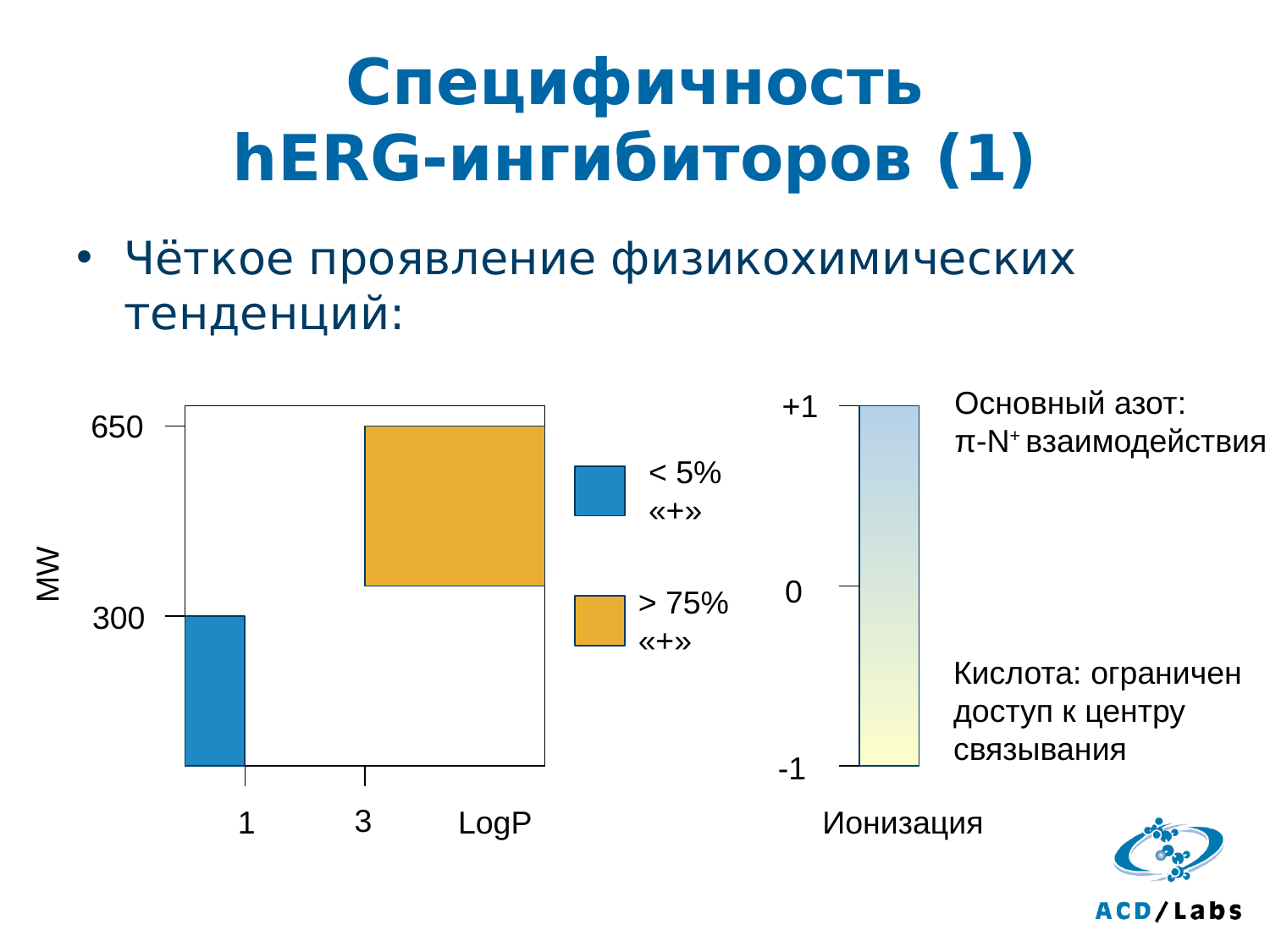

# Специфичность hERG-ингибиторов (1)
Чёткое проявление физикохимических тенденций:

Основный азот:
π-N+ взаимодействия
+1

0
Кислота: ограничен
доступ к центру
связывания
-1
Ионизация
650

< 5%
«+»

> 75%
«+»
300

3
1
LogP
MW